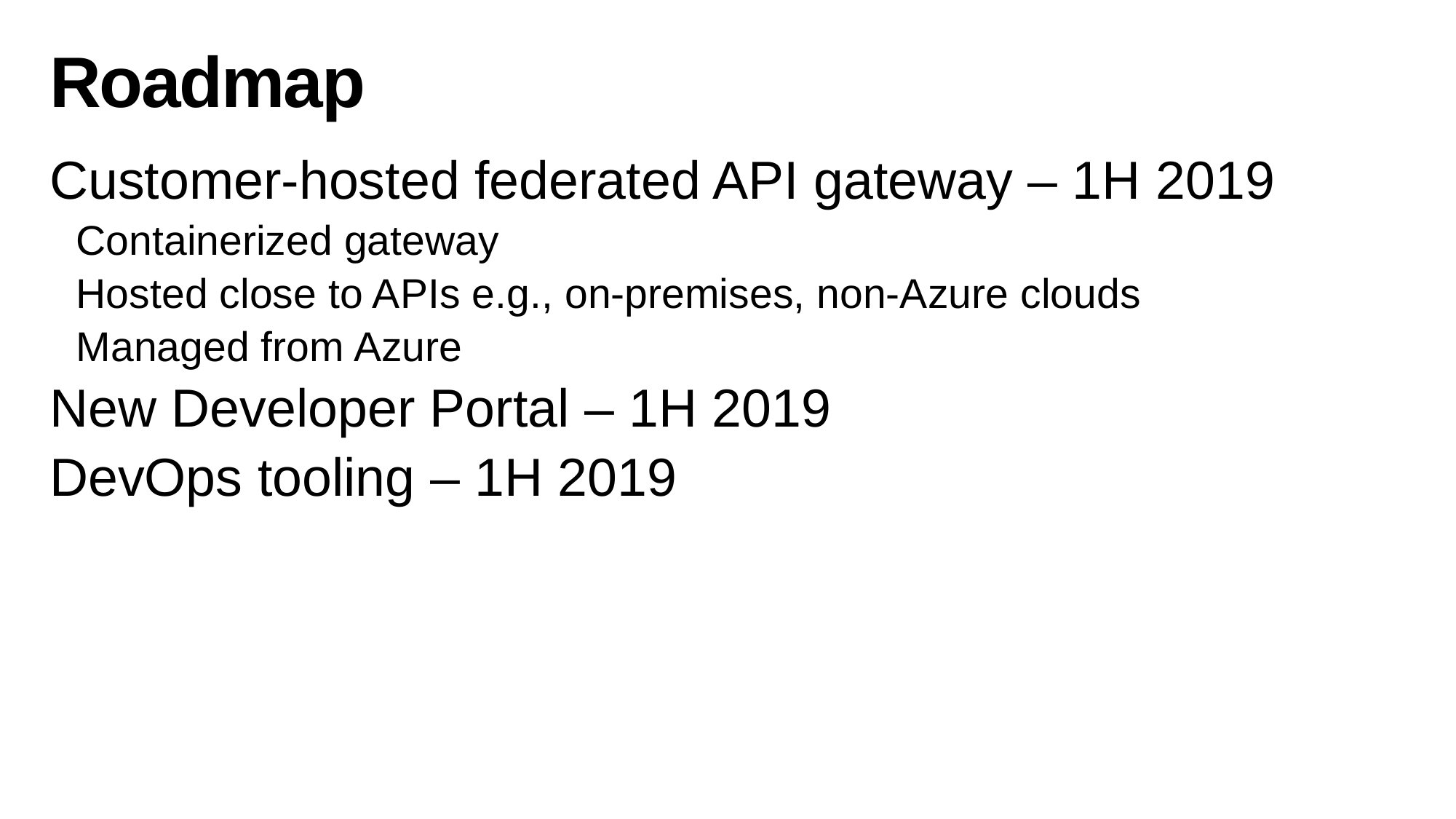

# Roadmap
Customer-hosted federated API gateway – 1H 2019
Containerized gateway
Hosted close to APIs e.g., on-premises, non-Azure clouds
Managed from Azure
New Developer Portal – 1H 2019
DevOps tooling – 1H 2019